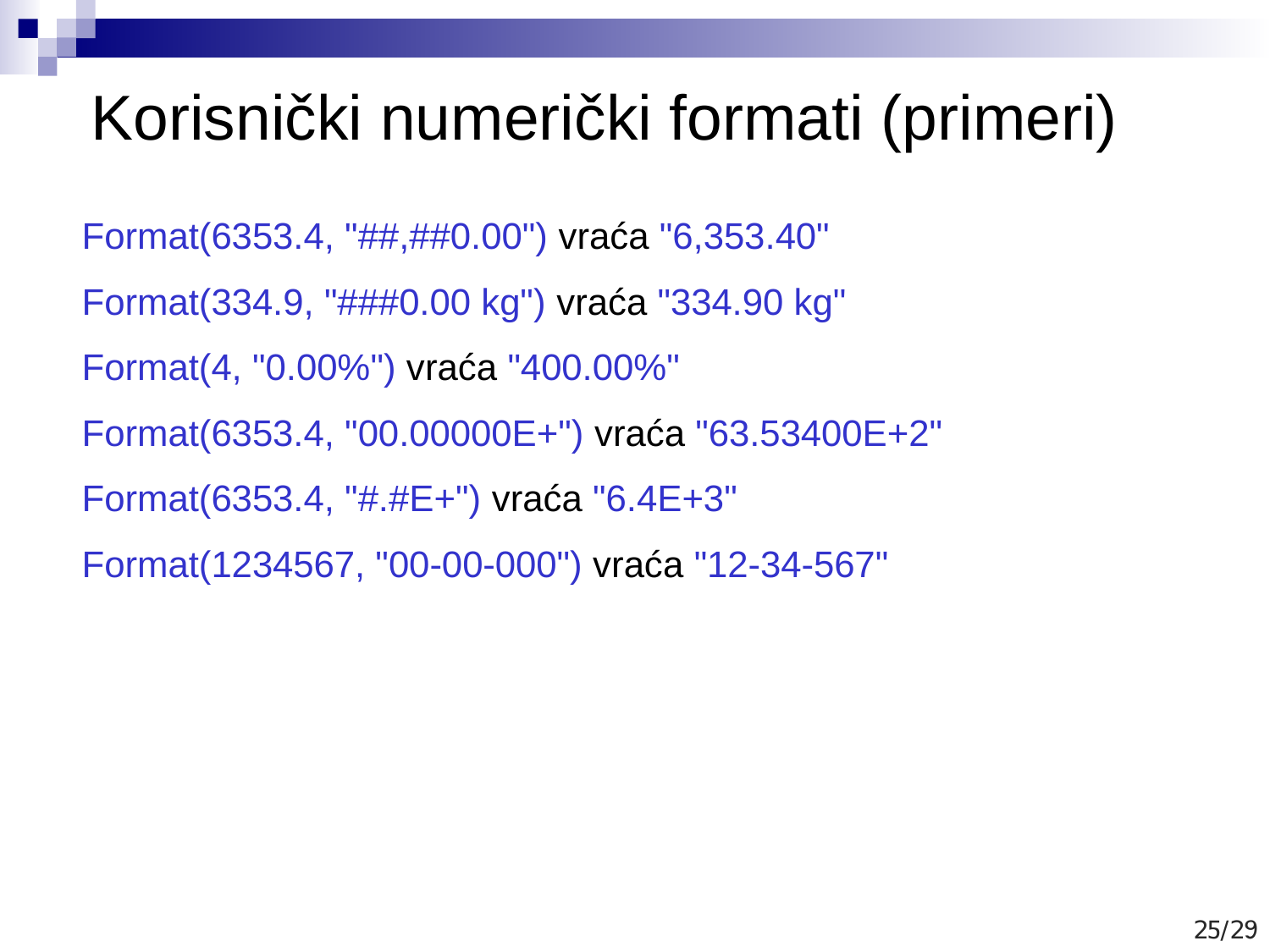

# Korisnički numerički formati (primeri)
Format(6353.4, "##,##0.00") vraća "6,353.40"
Format(334.9, "###0.00 kg") vraća "334.90 kg"
Format(4, "0.00%") vraća "400.00%"
Format(6353.4, "00.00000E+") vraća "63.53400E+2"
Format(6353.4, "#.#E+") vraća "6.4E+3"
Format(1234567, "00-00-000") vraća "12-34-567"
25/29